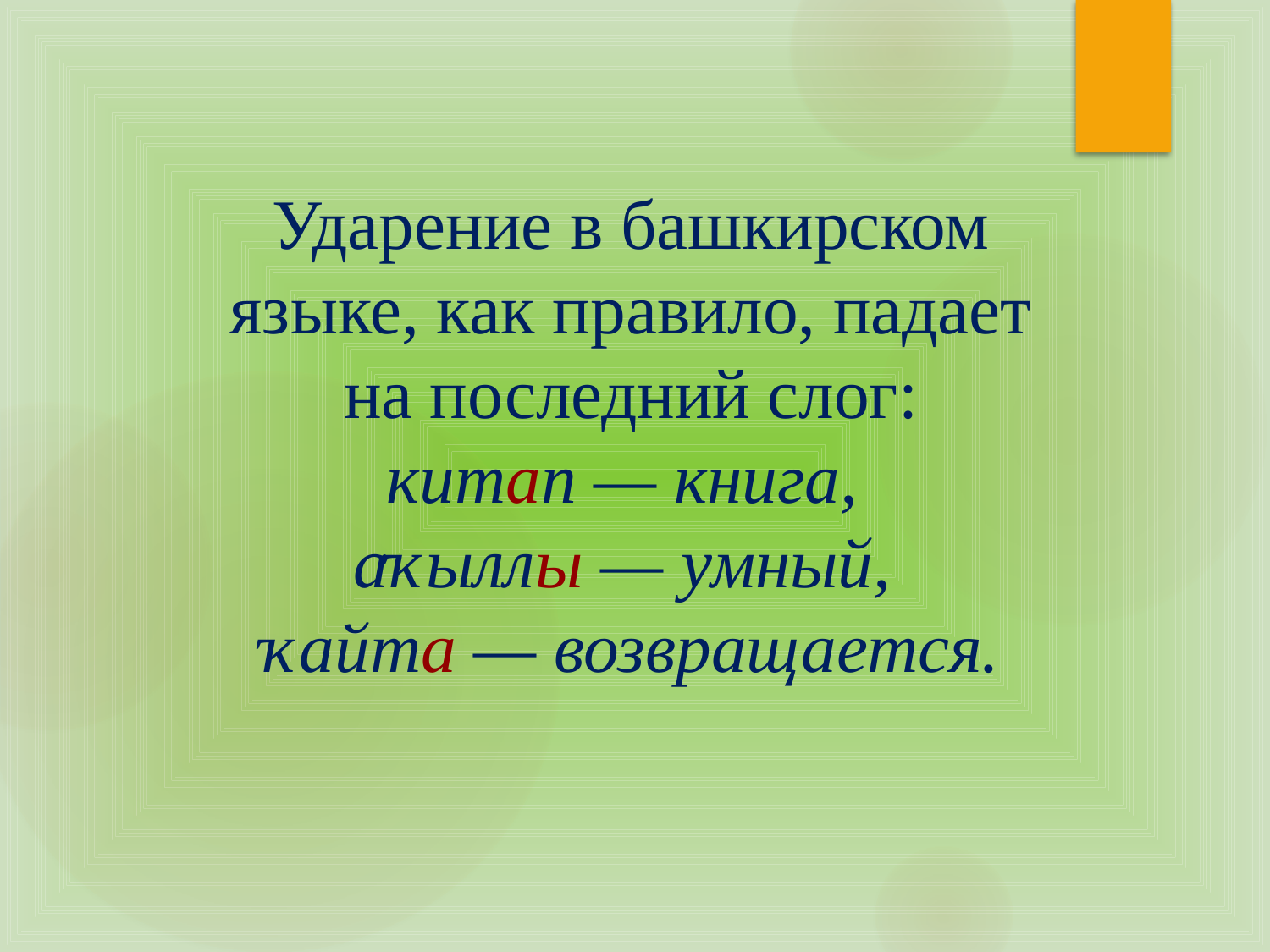

Ударение в башкирском языке, как правило, падает на последний слог:
китап — книга, 
аҡыллы — умный, 
ҡайта — возвращается.